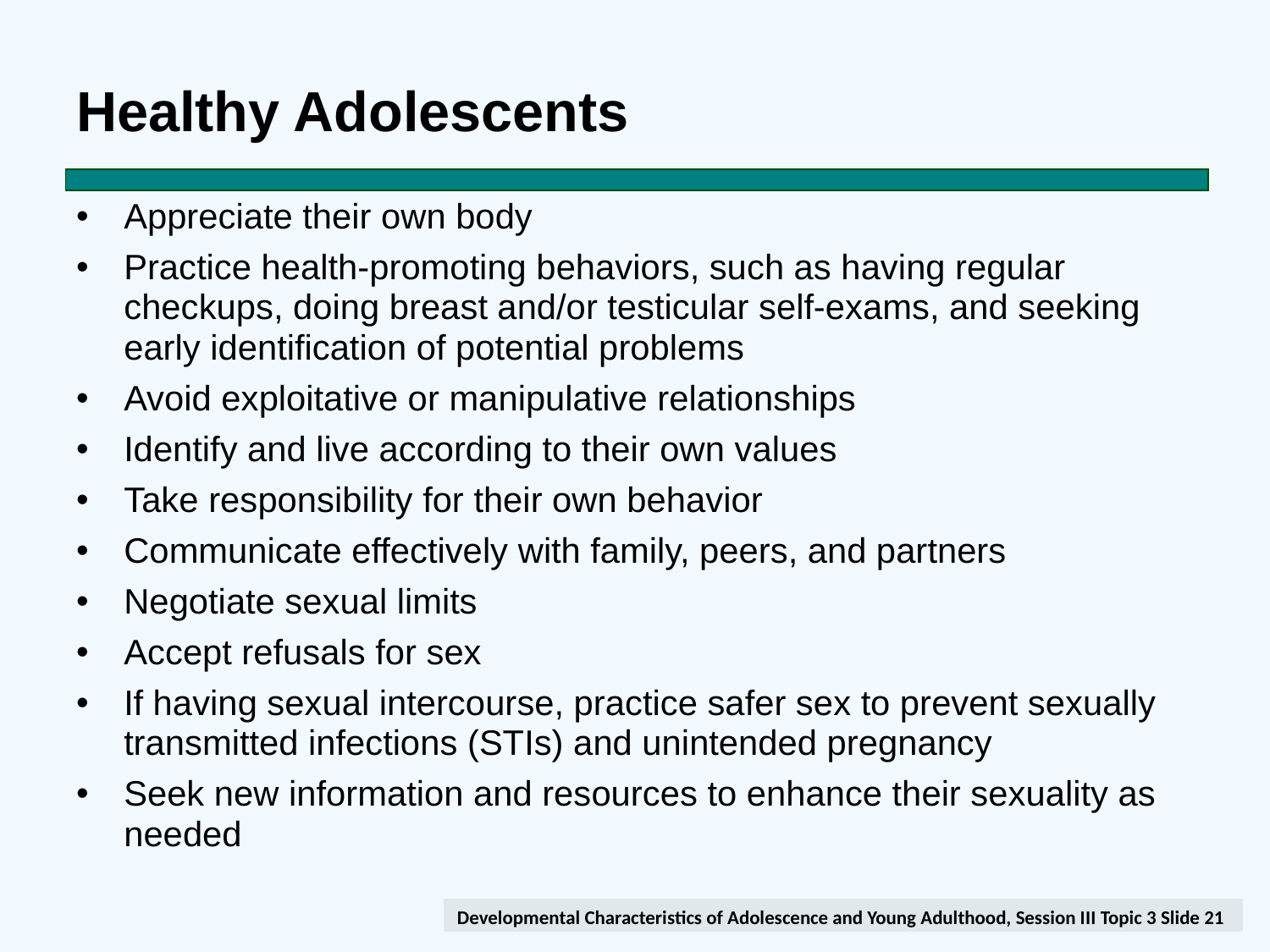

# Healthy Adolescents
Appreciate their own body
Practice health-promoting behaviors, such as having regular checkups, doing breast and/or testicular self-exams, and seeking early identification of potential problems
Avoid exploitative or manipulative relationships
Identify and live according to their own values
Take responsibility for their own behavior
Communicate effectively with family, peers, and partners
Negotiate sexual limits
Accept refusals for sex
If having sexual intercourse, practice safer sex to prevent sexually transmitted infections (STIs) and unintended pregnancy
Seek new information and resources to enhance their sexuality as needed

Developmental Characteristics of Adolescence and Young Adulthood, Session III Topic 3 Slide 21